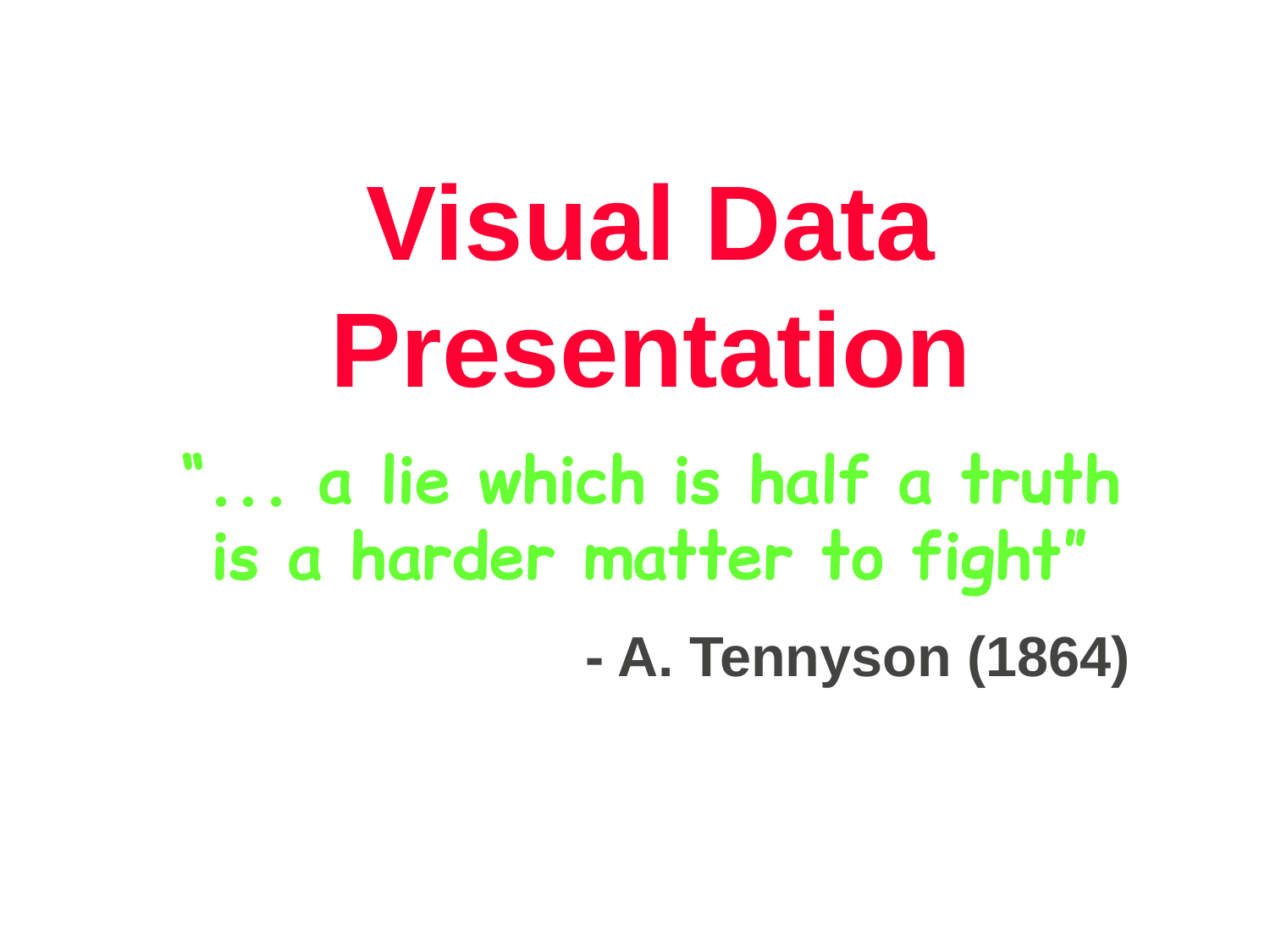

Visual Data Presentation
“... a lie which is half a truth is a harder matter to fight”
- A. Tennyson (1864)